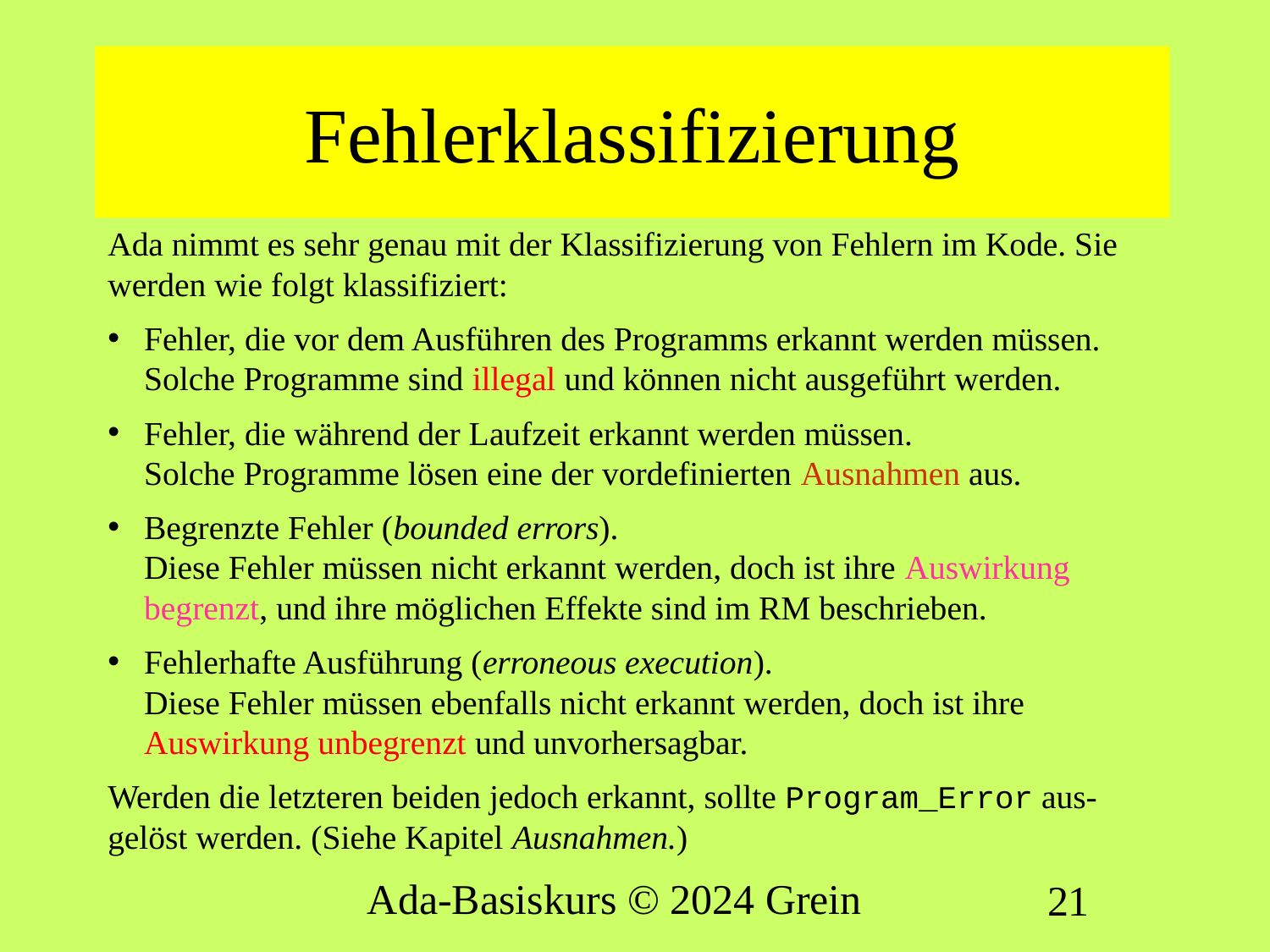

# Fehlerklassifizierung
Ada nimmt es sehr genau mit der Klassifizierung von Fehlern im Kode. Sie werden wie folgt klassifiziert:
Fehler, die vor dem Ausführen des Programms erkannt werden müssen.
Solche Programme sind illegal und können nicht ausgeführt werden.
Fehler, die während der Laufzeit erkannt werden müssen.
Solche Programme lösen eine der vordefinierten Ausnahmen aus.
Begrenzte Fehler (bounded errors).
Diese Fehler müssen nicht erkannt werden, doch ist ihre Auswirkung begrenzt, und ihre möglichen Effekte sind im RM beschrieben.
Fehlerhafte Ausführung (erroneous execution).
Diese Fehler müssen ebenfalls nicht erkannt werden, doch ist ihre Auswirkung unbegrenzt und unvorhersagbar.
Werden die letzteren beiden jedoch erkannt, sollte Program_Error aus-gelöst werden. (Siehe Kapitel Ausnahmen.)
Ada-Basiskurs © 2024 Grein
21